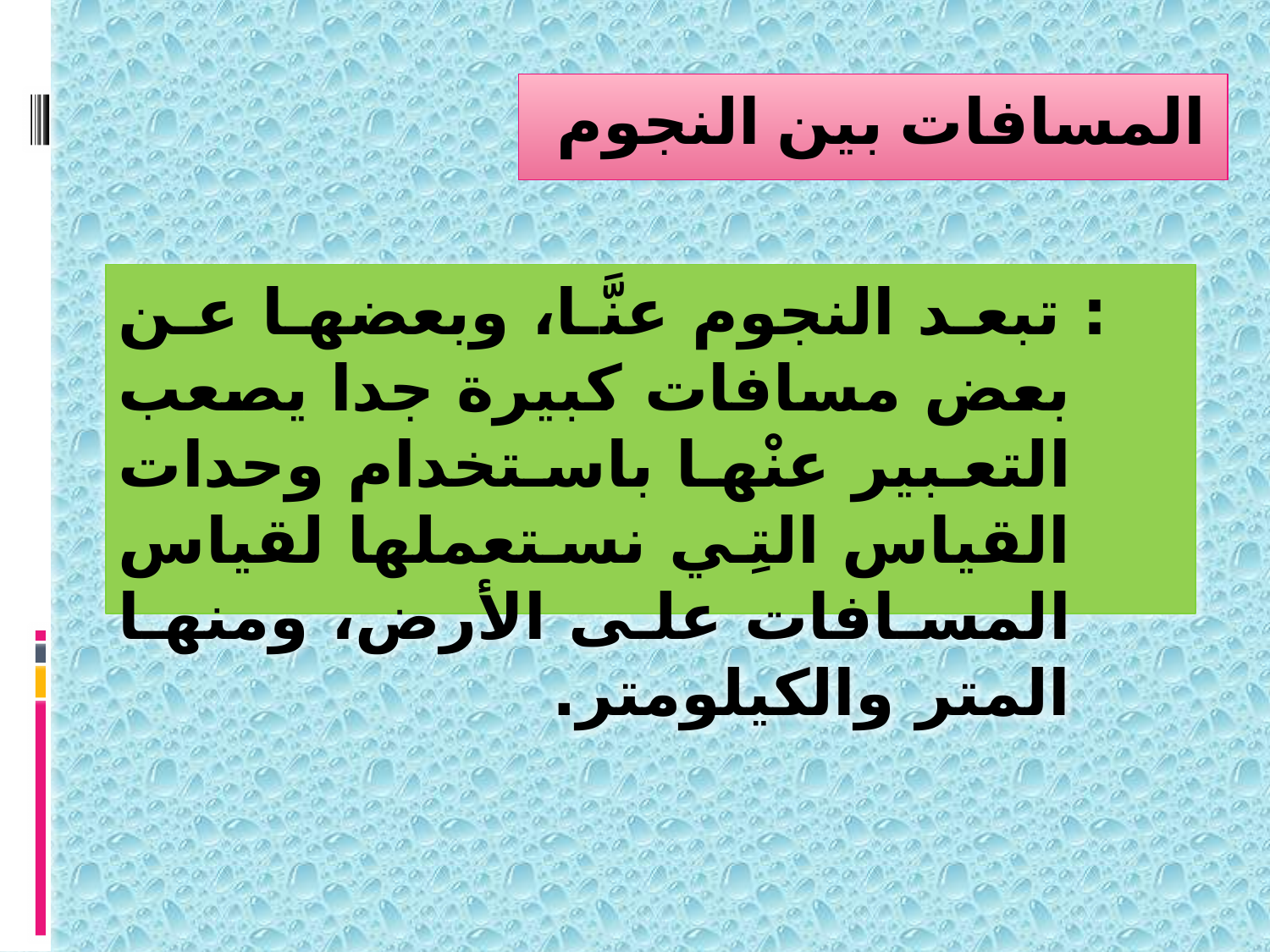

# المسافات بين النجوم
   : تبعد النجوم عنَّا، وبعضها عن بعض مسافات كبيرة جدا يصعب التعبير عنْها باستخدام وحدات القياس التِي نستعملها لقياس المسافات على الأرض، ومنها المتر والكيلومتر.